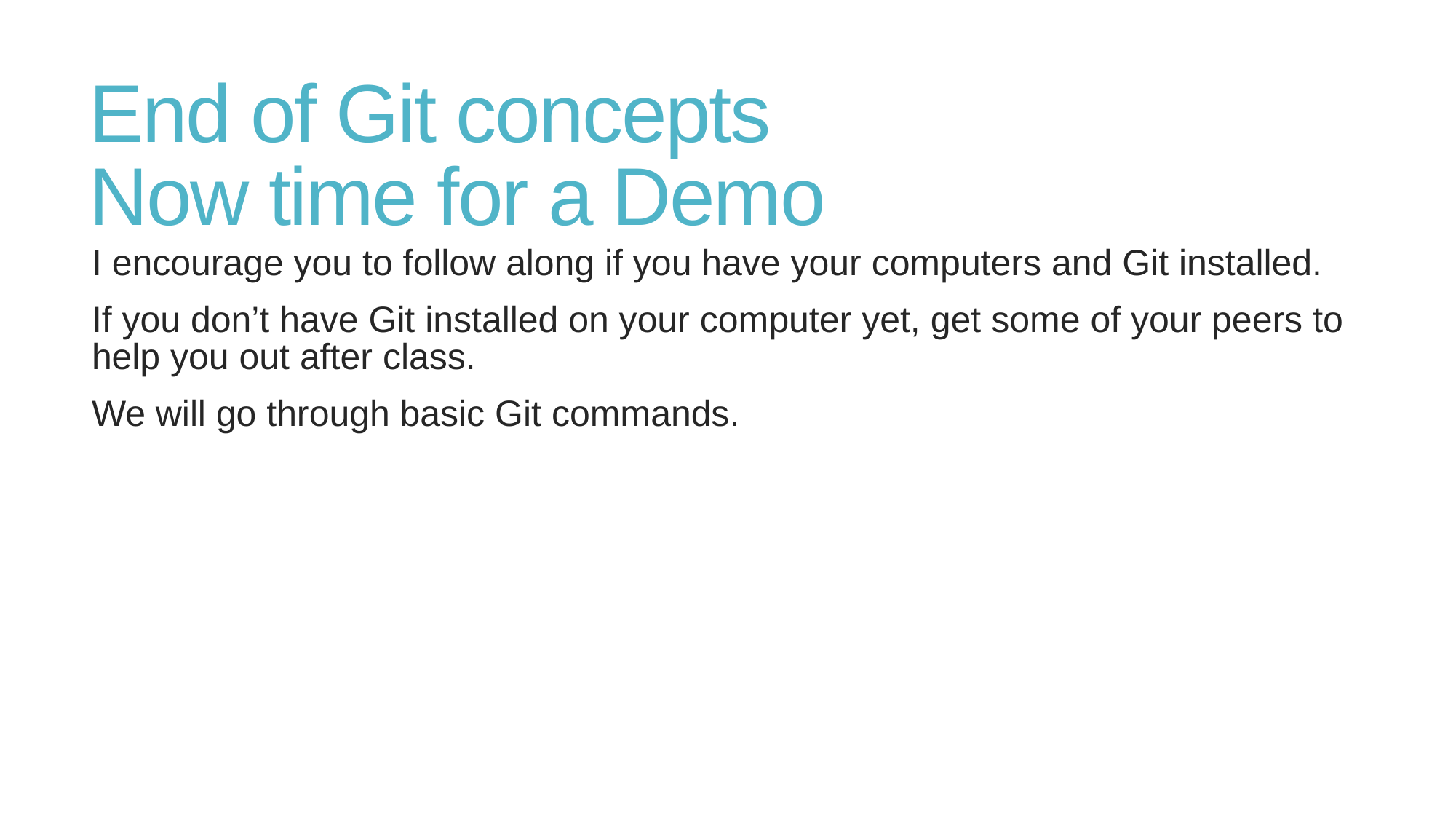

# End of Git concepts Now time for a Demo
I encourage you to follow along if you have your computers and Git installed.
If you don’t have Git installed on your computer yet, get some of your peers to help you out after class.
We will go through basic Git commands.